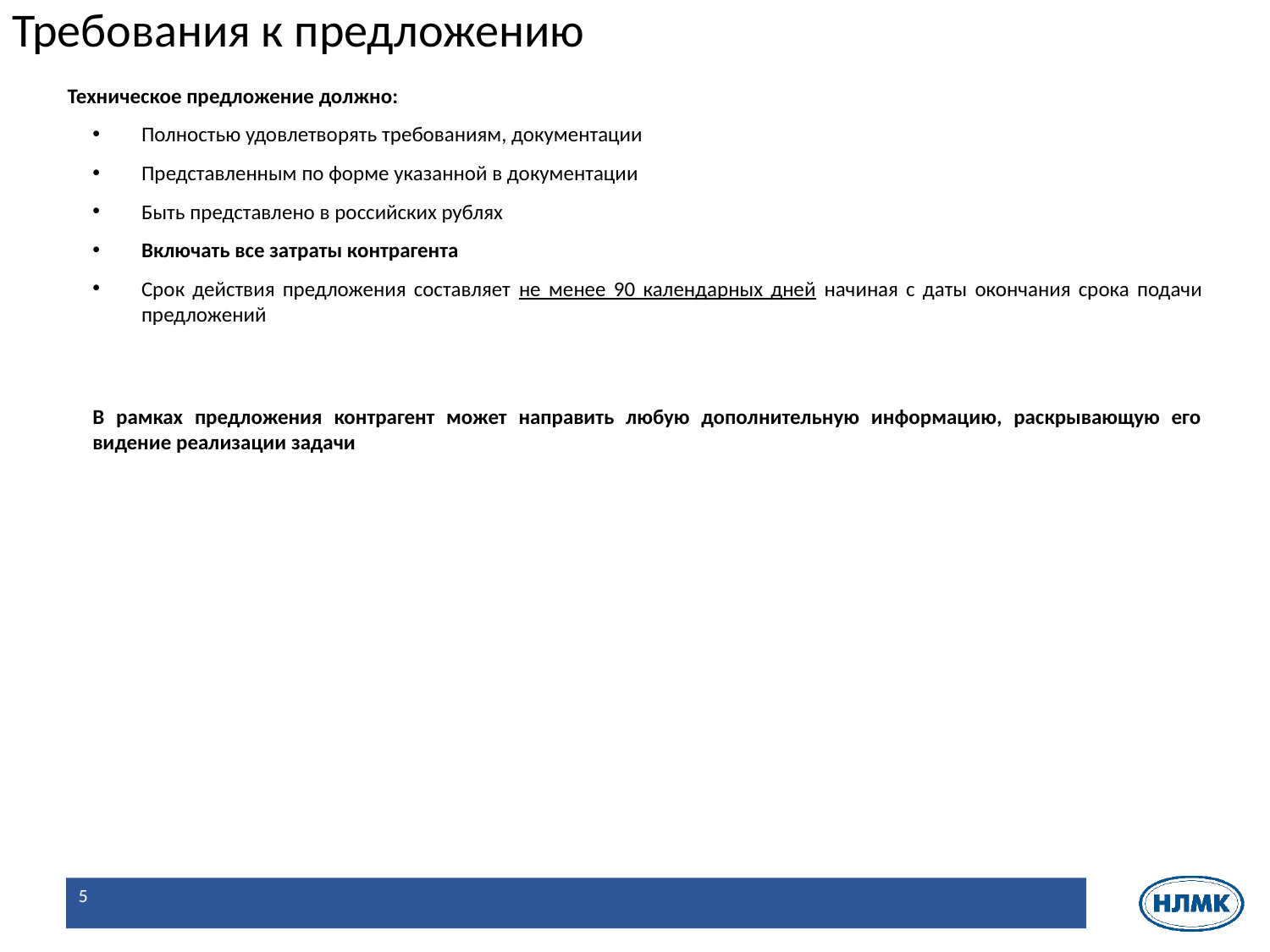

Требования к предложению
Техническое предложение должно:
Полностью удовлетворять требованиям, документации
Представленным по форме указанной в документации
Быть представлено в российских рублях
Включать все затраты контрагента
Срок действия предложения составляет не менее 90 календарных дней начиная с даты окончания срока подачи предложений

В рамках предложения контрагент может направить любую дополнительную информацию, раскрывающую его видение реализации задачи